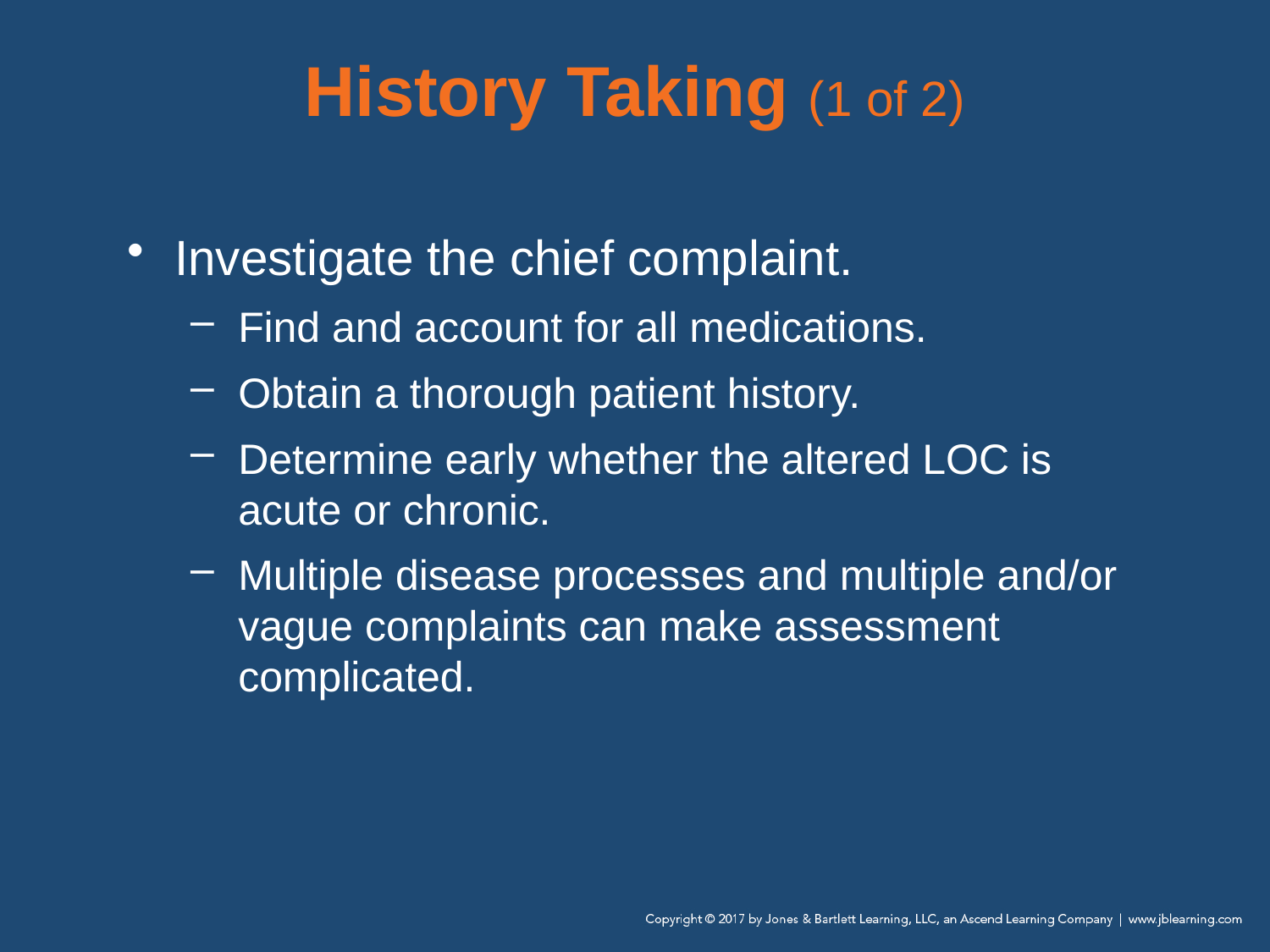

# History Taking (1 of 2)
Investigate the chief complaint.
Find and account for all medications.
Obtain a thorough patient history.
Determine early whether the altered LOC is acute or chronic.
Multiple disease processes and multiple and/or vague complaints can make assessment complicated.